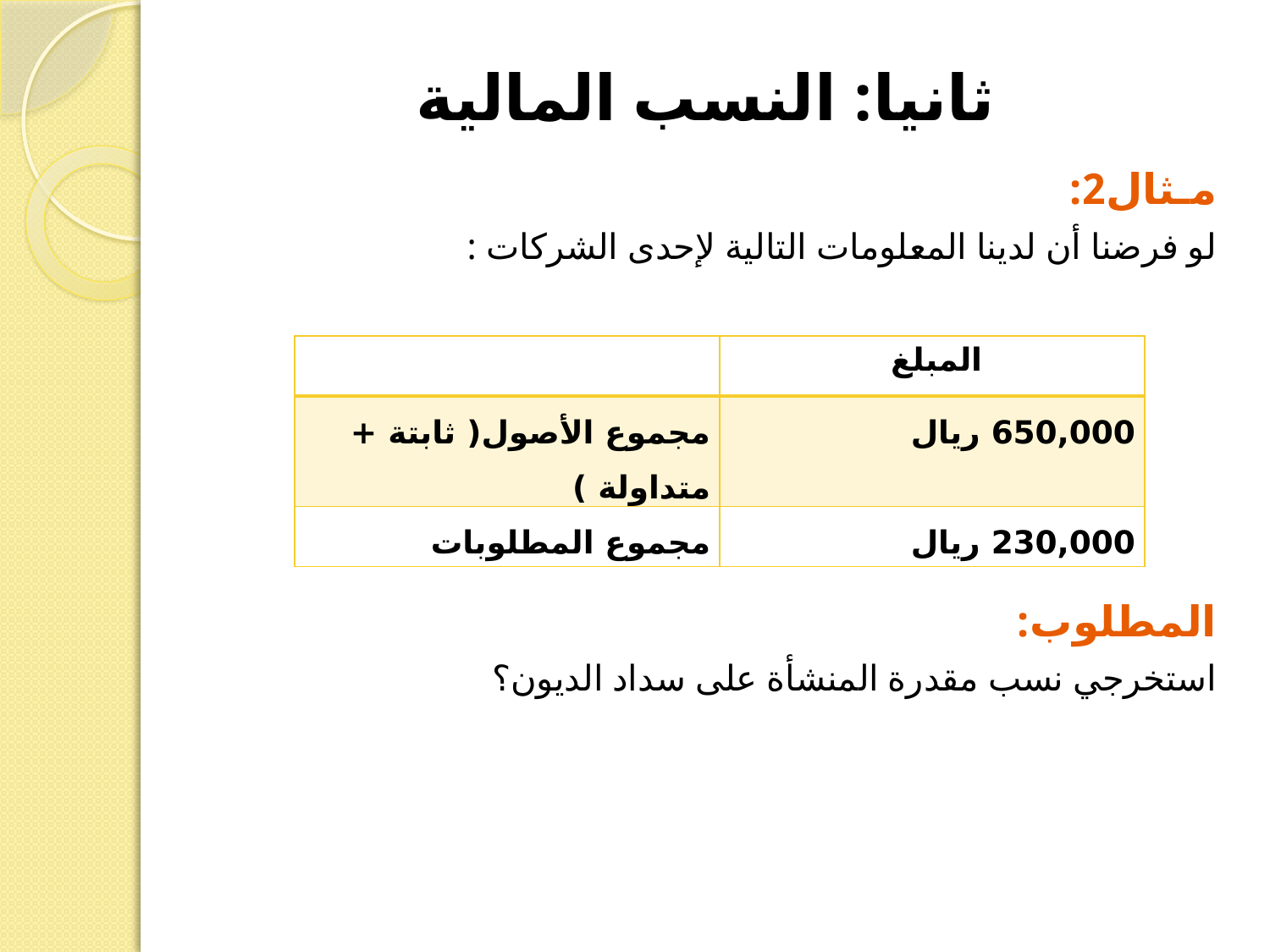

# ثانيا: النسب المالية
مـثال2:
لو فرضنا أن لدينا المعلومات التالية لإحدى الشركات :

المطلوب:
استخرجي نسب مقدرة المنشأة على سداد الديون؟

|  | المبلغ |
| --- | --- |
| مجموع الأصول( ثابتة + متداولة ) | 650,000 ريال |
| مجموع المطلوبات | 230,000 ريال |